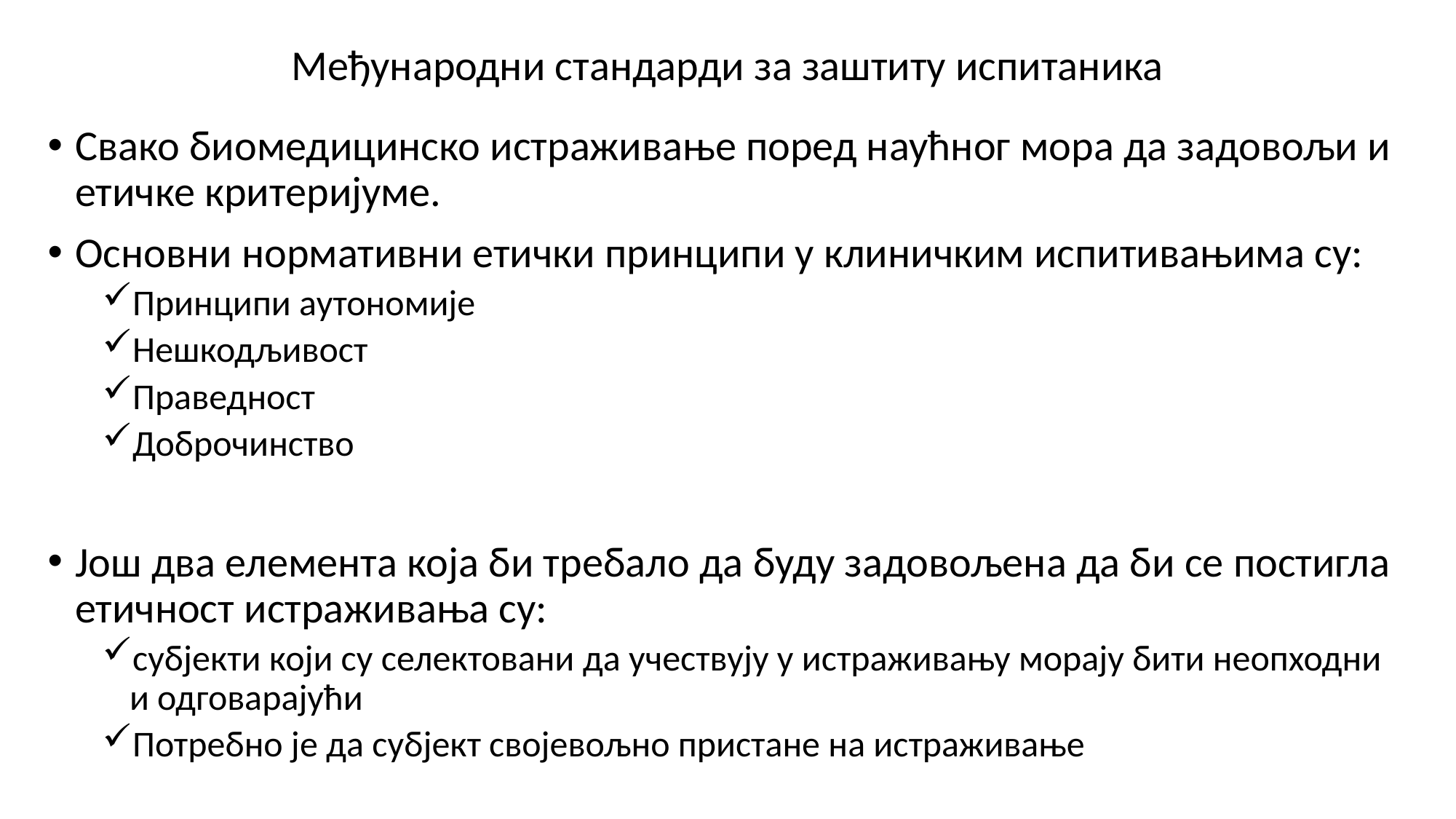

# Међународни стандарди за заштиту испитаника
Свако биомедицинско истраживање поред наућног мора да задовољи и етичке критеријуме.
Основни нормативни етички принципи у клиничким испитивањима су:
Принципи аутономије
Нешкодљивост
Праведност
Доброчинство

Још два елемента која би требало да буду задовољена да би се постигла етичност истраживања су:
субјекти који су селектовани да учествују у истраживању морају бити неопходни и одговарајући
Потребно је да субјект својевољно пристане на истраживање